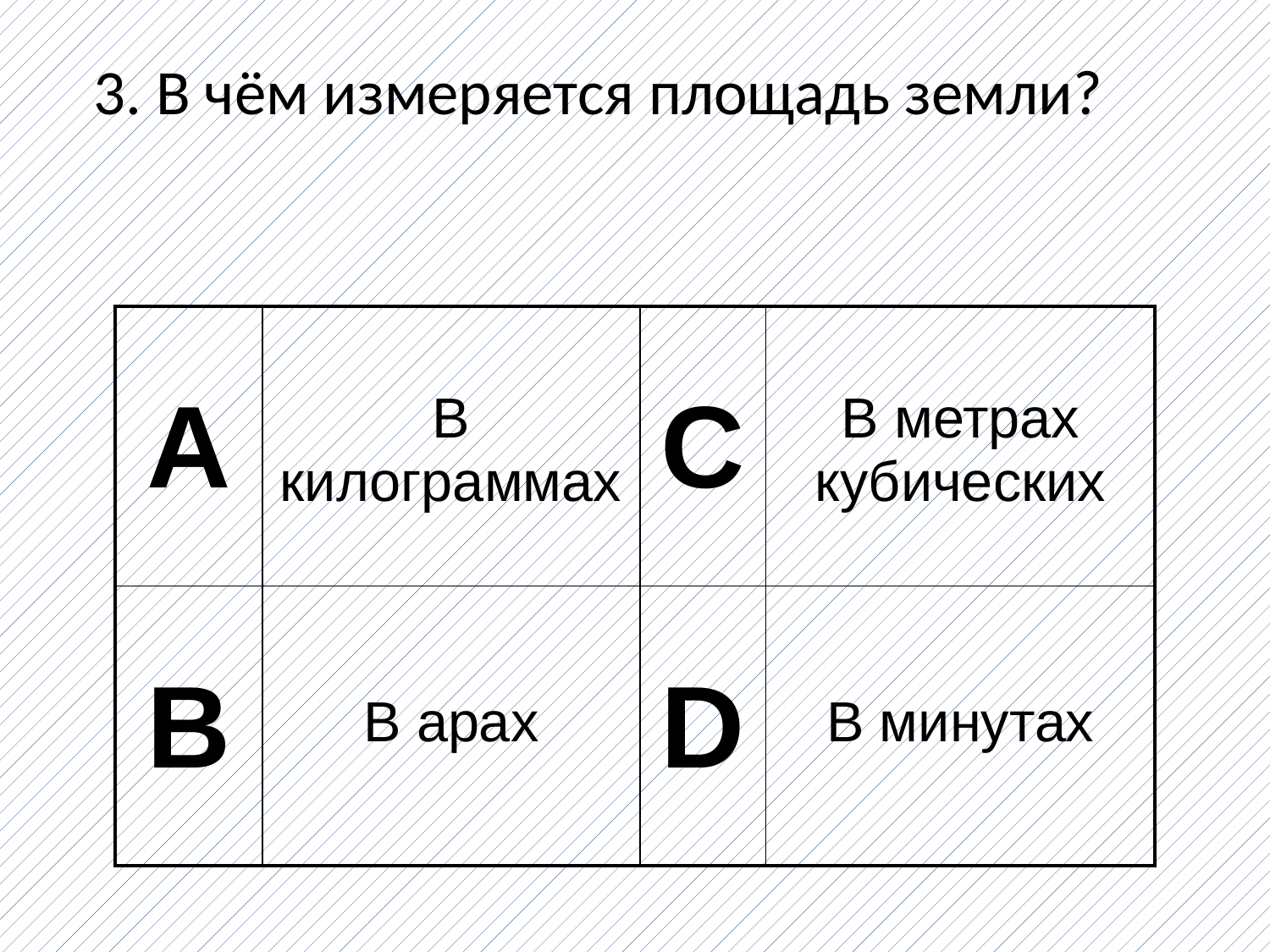

3. В чём измеряется площадь земли?
| А | В килограммах | C | В метрах кубических |
| --- | --- | --- | --- |
| B | В арах | D | В минутах |